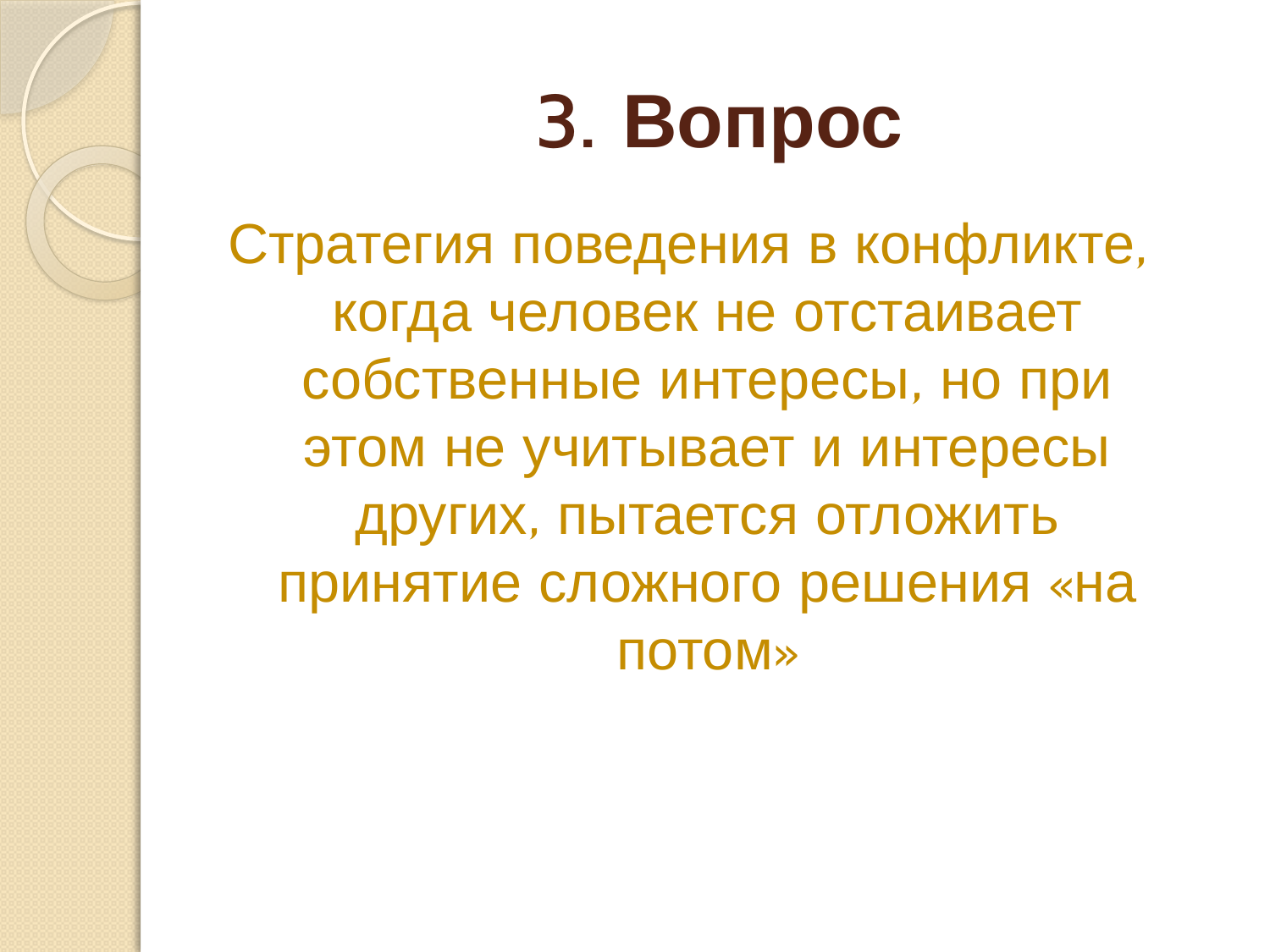

# 3. Вопрос
Стратегия поведения в конфликте, когда человек не отстаивает собственные интересы, но при этом не учитывает и интересы других, пытается отложить принятие сложного решения «на потом»